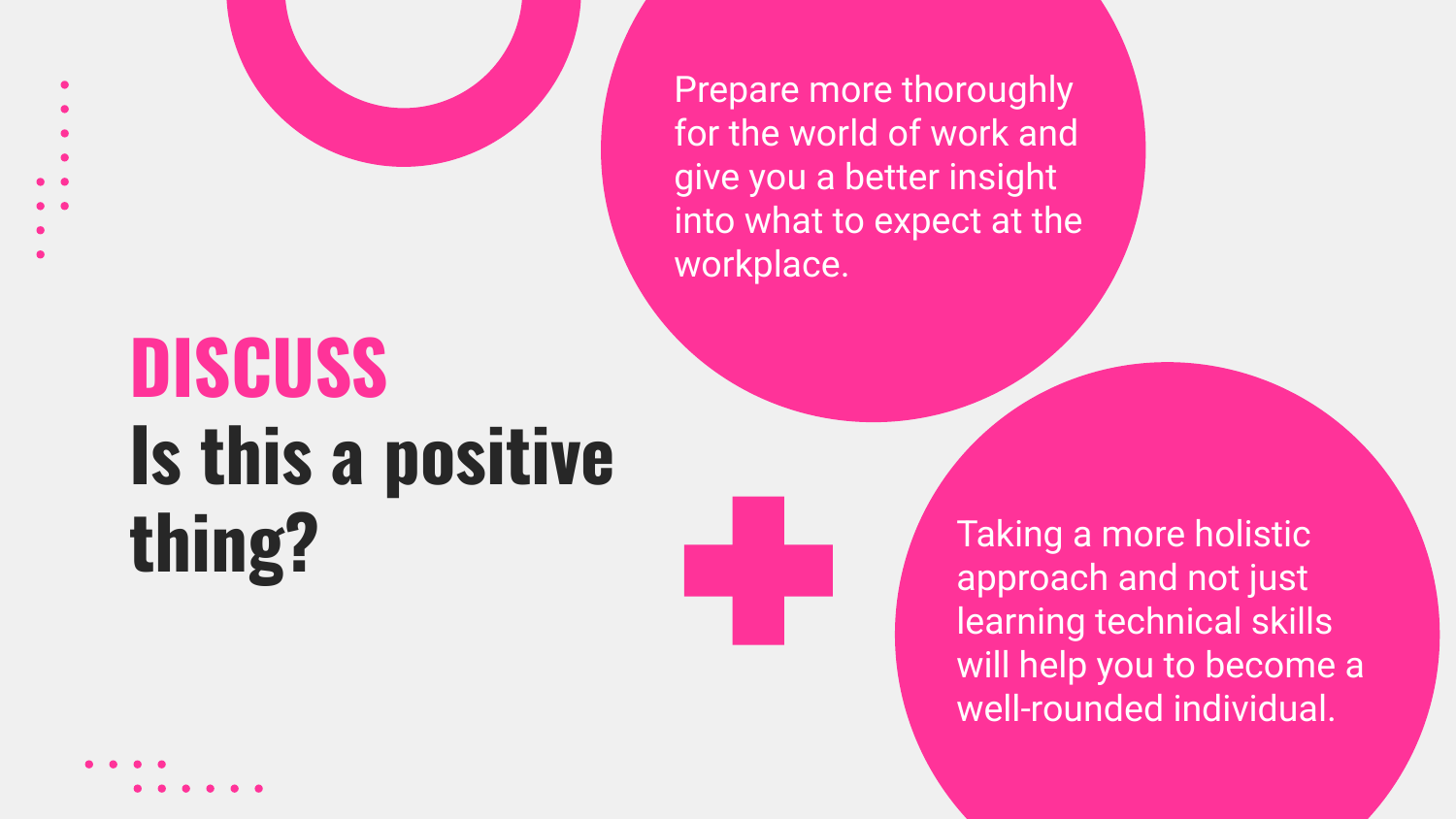

Prepare more thoroughly for the world of work and give you a better insight into what to expect at the workplace.
# DISCUSS Is this a positive thing?

Taking a more holistic approach and not just learning technical skills will help you to become a well-rounded individual.